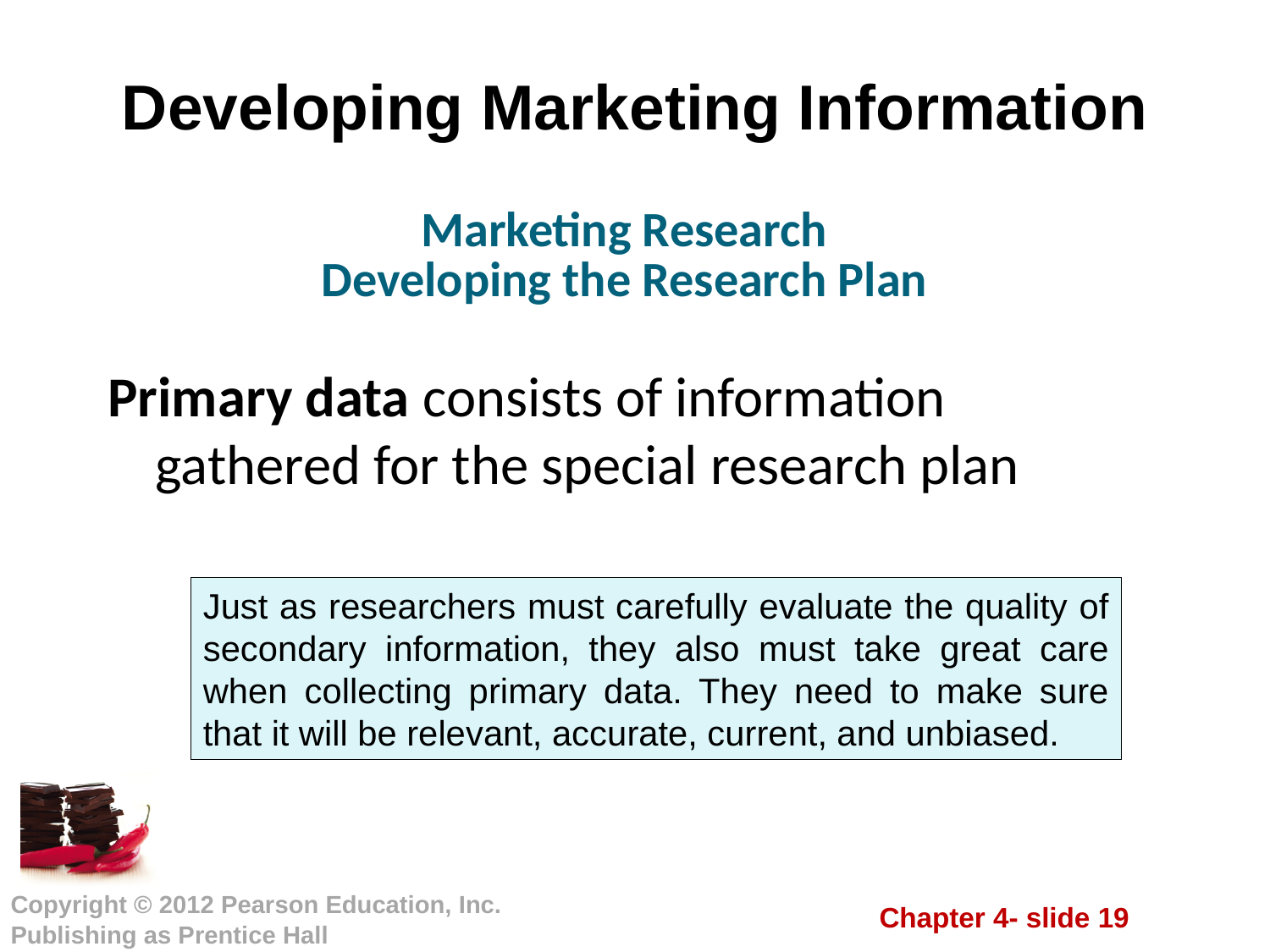

# Developing Marketing Information
Marketing Research
Developing the Research Plan

Primary data consists of information gathered for the special research plan

Just as researchers must carefully evaluate the quality of secondary information, they also must take great care when collecting primary data. They need to make sure that it will be relevant, accurate, current, and unbiased.